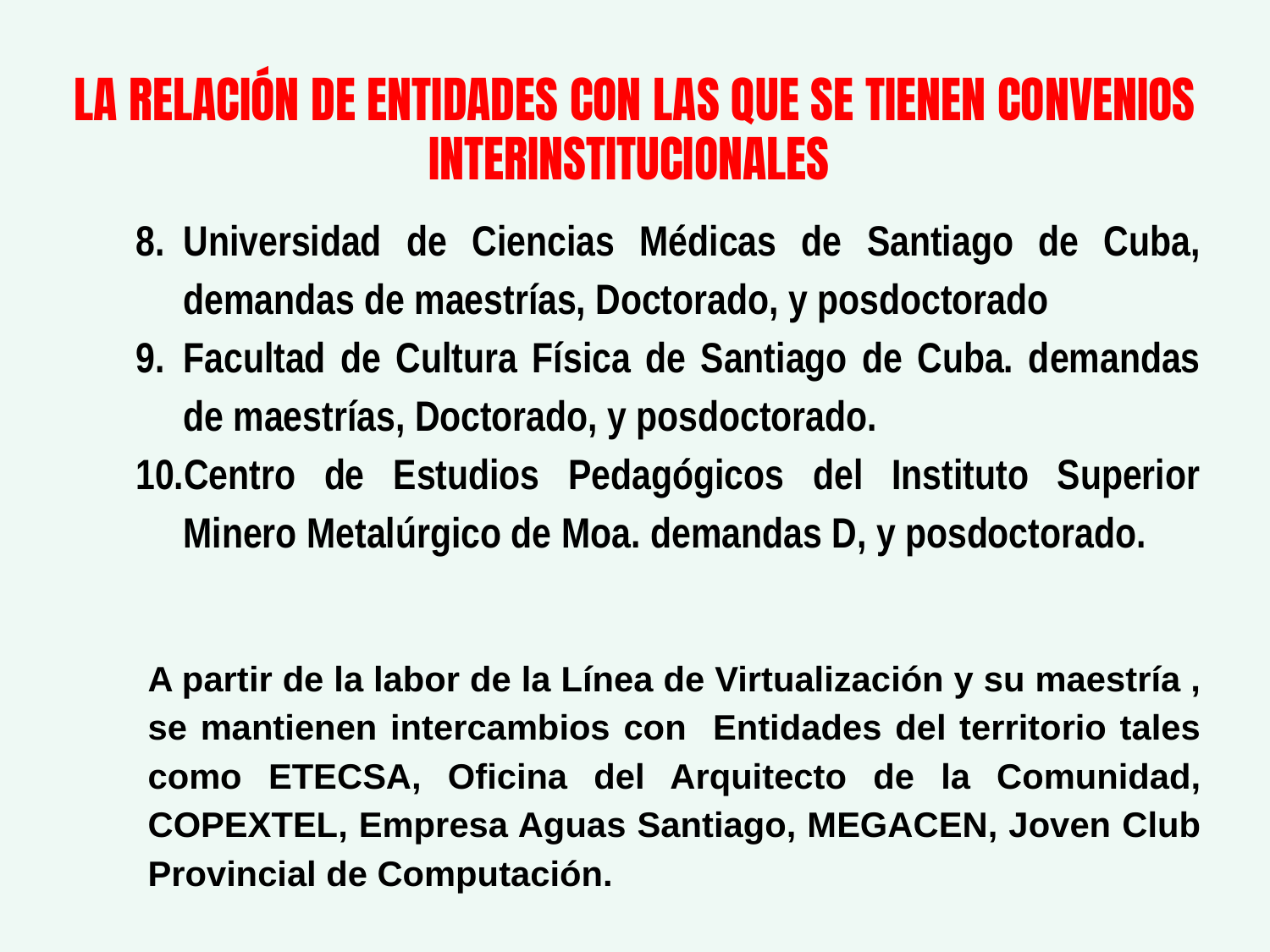

LA RELACIÓN DE ENTIDADES CON LAS QUE SE TIENEN CONVENIOS INTERINSTITUCIONALES
Universidad de Ciencias Médicas de Santiago de Cuba, demandas de maestrías, Doctorado, y posdoctorado
Facultad de Cultura Física de Santiago de Cuba. demandas de maestrías, Doctorado, y posdoctorado.
Centro de Estudios Pedagógicos del Instituto Superior Minero Metalúrgico de Moa. demandas D, y posdoctorado.

A partir de la labor de la Línea de Virtualización y su maestría , se mantienen intercambios con  Entidades del territorio tales como ETECSA, Oficina del Arquitecto de la Comunidad, COPEXTEL, Empresa Aguas Santiago, MEGACEN, Joven Club Provincial de Computación.